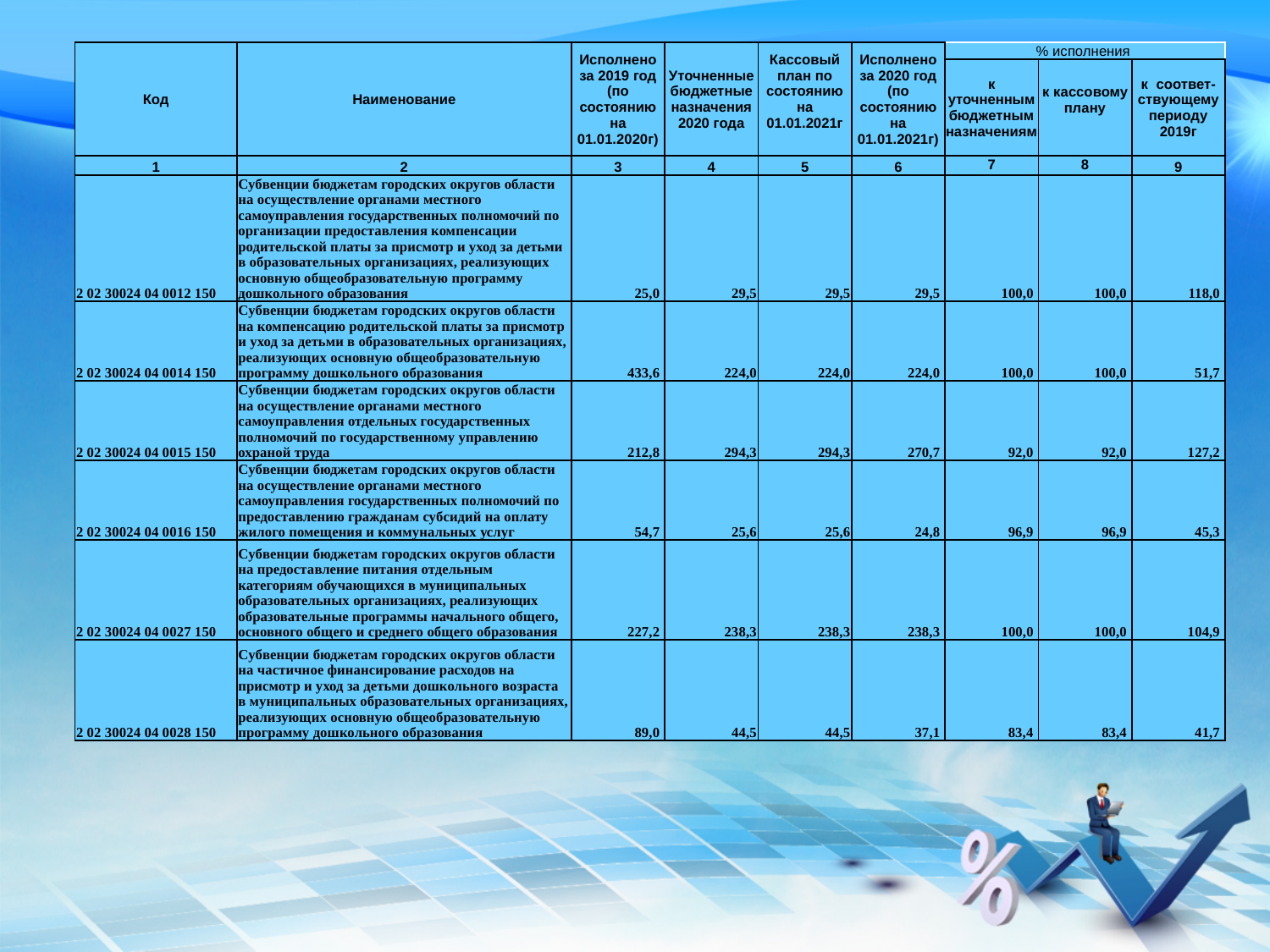

| Код | Наименование | Исполнено за 2019 год (по состоянию на 01.01.2020г) | Уточненные бюджетные назначения 2020 года | Кассовый план по состоянию на 01.01.2021г | Исполнено за 2020 год (по состоянию на 01.01.2021г) | % исполнения |  |  |
| --- | --- | --- | --- | --- | --- | --- | --- | --- |
|  |  |  |  |  |  | к уточненным бюджетным назначениям | к кассовому плану | к соответ-ствующему периоду 2019г |
| 1 | 2 | 3 | 4 | 5 | 6 | 7 | 8 | 9 |
| 2 02 30024 04 0012 150 | Субвенции бюджетам городских округов области на осуществление органами местного самоуправления государственных полномочий по организации предоставления компенсации родительской платы за присмотр и уход за детьми в образовательных организациях, реализующих основную общеобразовательную программу дошкольного образования | 25,0 | 29,5 | 29,5 | 29,5 | 100,0 | 100,0 | 118,0 |
| 2 02 30024 04 0014 150 | Cубвенции бюджетам городских округов области на компенсацию родительской платы за присмотр и уход за детьми в образовательных организациях, реализующих основную общеобразовательную программу дошкольного образования | 433,6 | 224,0 | 224,0 | 224,0 | 100,0 | 100,0 | 51,7 |
| 2 02 30024 04 0015 150 | Cубвенции бюджетам городских округов области на осуществление органами местного самоуправления отдельных государственных полномочий по государственному управлению охраной труда | 212,8 | 294,3 | 294,3 | 270,7 | 92,0 | 92,0 | 127,2 |
| 2 02 30024 04 0016 150 | Cубвенции бюджетам городских округов области на осуществление органами местного самоуправления государственных полномочий по предоставлению гражданам субсидий на оплату жилого помещения и коммунальных услуг | 54,7 | 25,6 | 25,6 | 24,8 | 96,9 | 96,9 | 45,3 |
| 2 02 30024 04 0027 150 | Cубвенции бюджетам городских округов области на предоставление питания отдельным категориям обучающихся в муниципальных образовательных организациях, реализующих образовательные программы начального общего, основного общего и среднего общего образования | 227,2 | 238,3 | 238,3 | 238,3 | 100,0 | 100,0 | 104,9 |
| 2 02 30024 04 0028 150 | Cубвенции бюджетам городских округов области на частичное финансирование расходов на присмотр и уход за детьми дошкольного возраста в муниципальных образовательных организациях, реализующих основную общеобразовательную программу дошкольного образования | 89,0 | 44,5 | 44,5 | 37,1 | 83,4 | 83,4 | 41,7 |